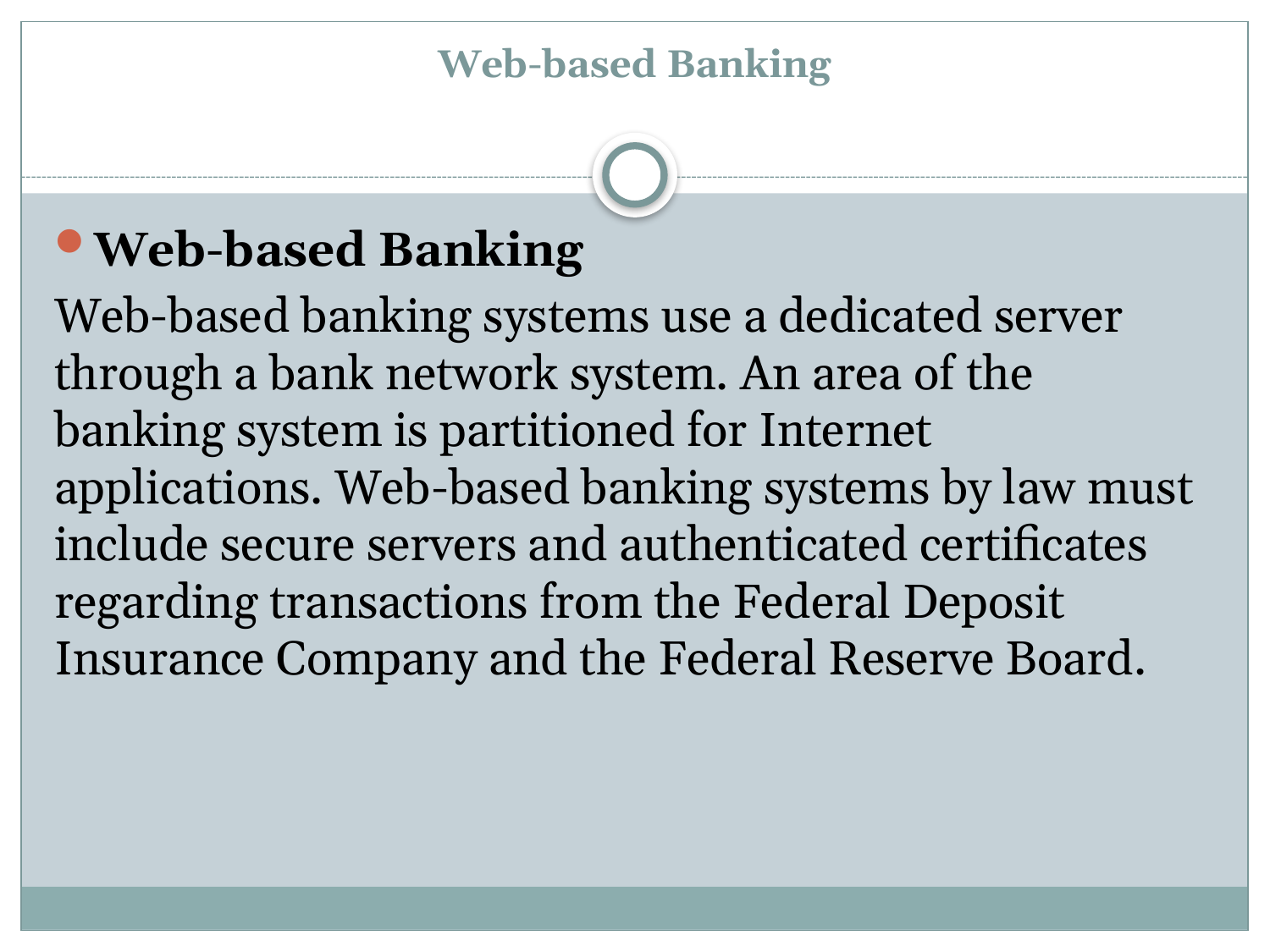

# Web-based Banking
Web-based Banking
Web-based banking systems use a dedicated server through a bank network system. An area of the banking system is partitioned for Internet applications. Web-based banking systems by law must include secure servers and authenticated certificates regarding transactions from the Federal Deposit Insurance Company and the Federal Reserve Board.